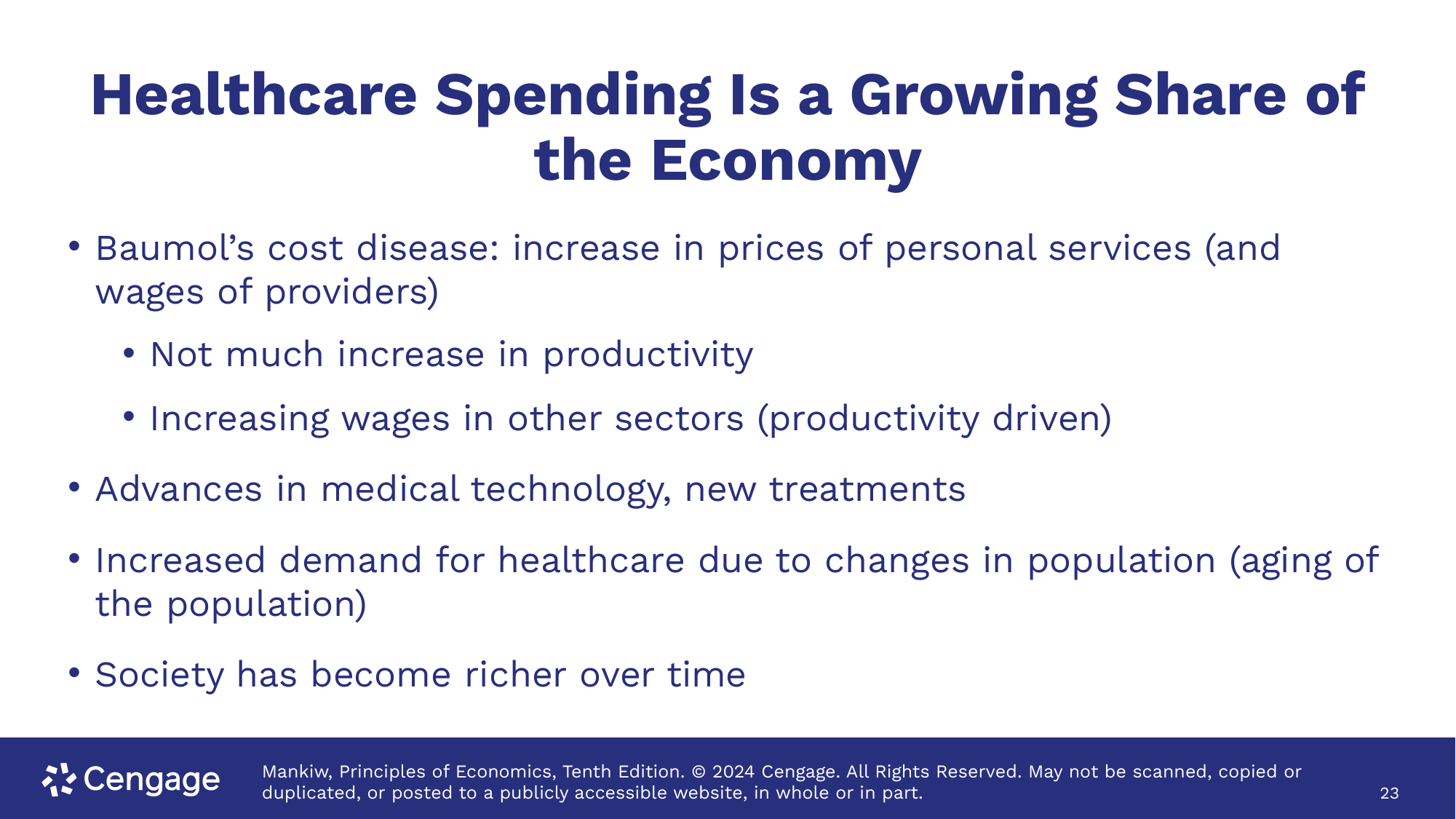

# Healthcare Spending Is a Growing Share of the Economy
Baumol’s cost disease: increase in prices of personal services (and wages of providers)
Not much increase in productivity
Increasing wages in other sectors (productivity driven)
Advances in medical technology, new treatments
Increased demand for healthcare due to changes in population (aging of the population)
Society has become richer over time